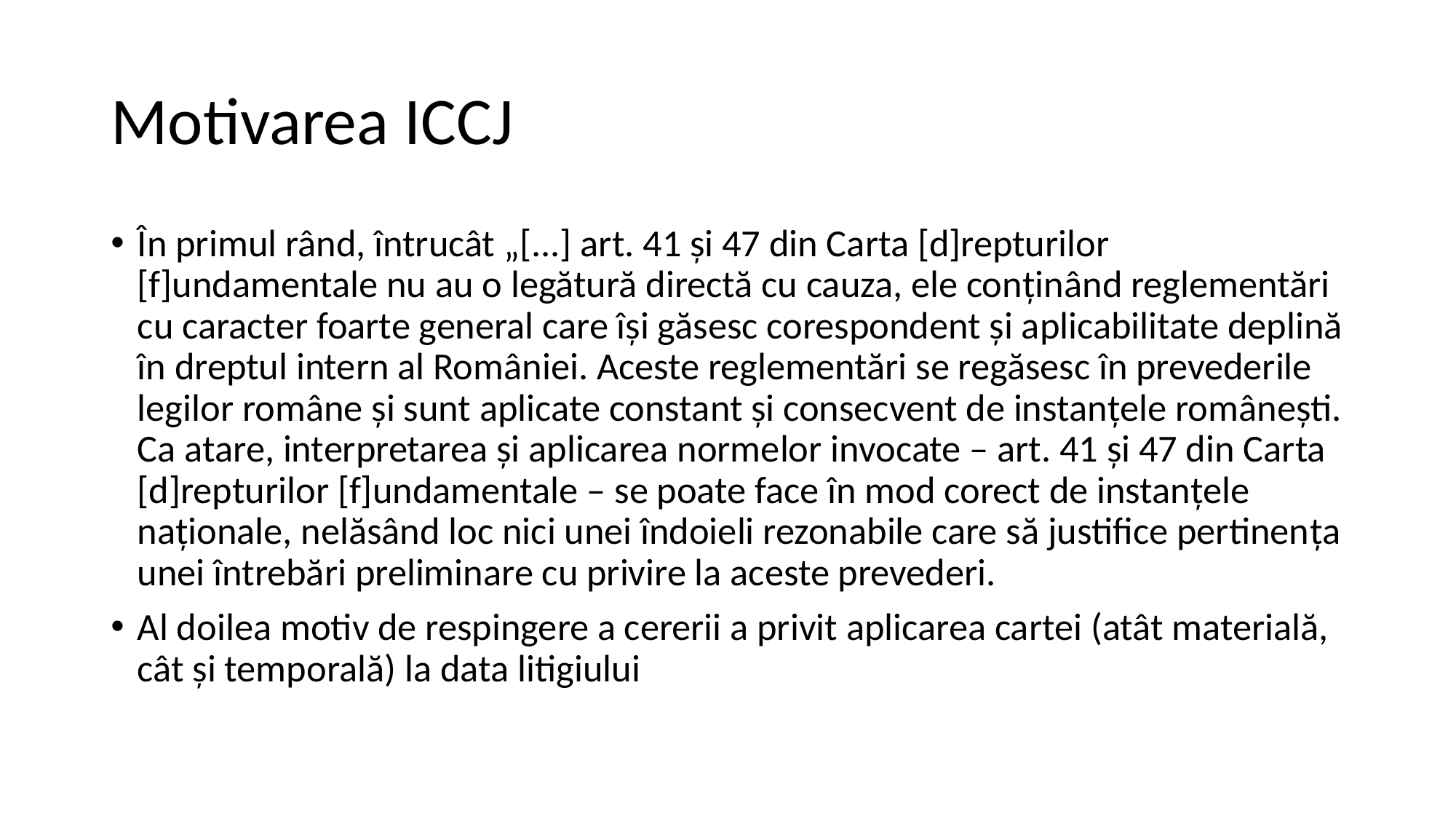

# Motivarea ICCJ
În primul rând, întrucât „[...] art. 41 şi 47 din Carta [d]repturilor [f]undamentale nu au o legătură directă cu cauza, ele conţinând reglementări cu caracter foarte general care îşi găsesc corespondent şi aplicabilitate deplină în dreptul intern al României. Aceste reglementări se regăsesc în prevederile legilor române şi sunt aplicate constant şi consecvent de instanţele româneşti. Ca atare, interpretarea şi aplicarea normelor invocate – art. 41 şi 47 din Carta [d]repturilor [f]undamentale – se poate face în mod corect de instanţele naţionale, nelăsând loc nici unei îndoieli rezonabile care să justifice pertinenţa unei întrebări preliminare cu privire la aceste prevederi.
Al doilea motiv de respingere a cererii a privit aplicarea cartei (atât materială, cât şi temporală) la data litigiului